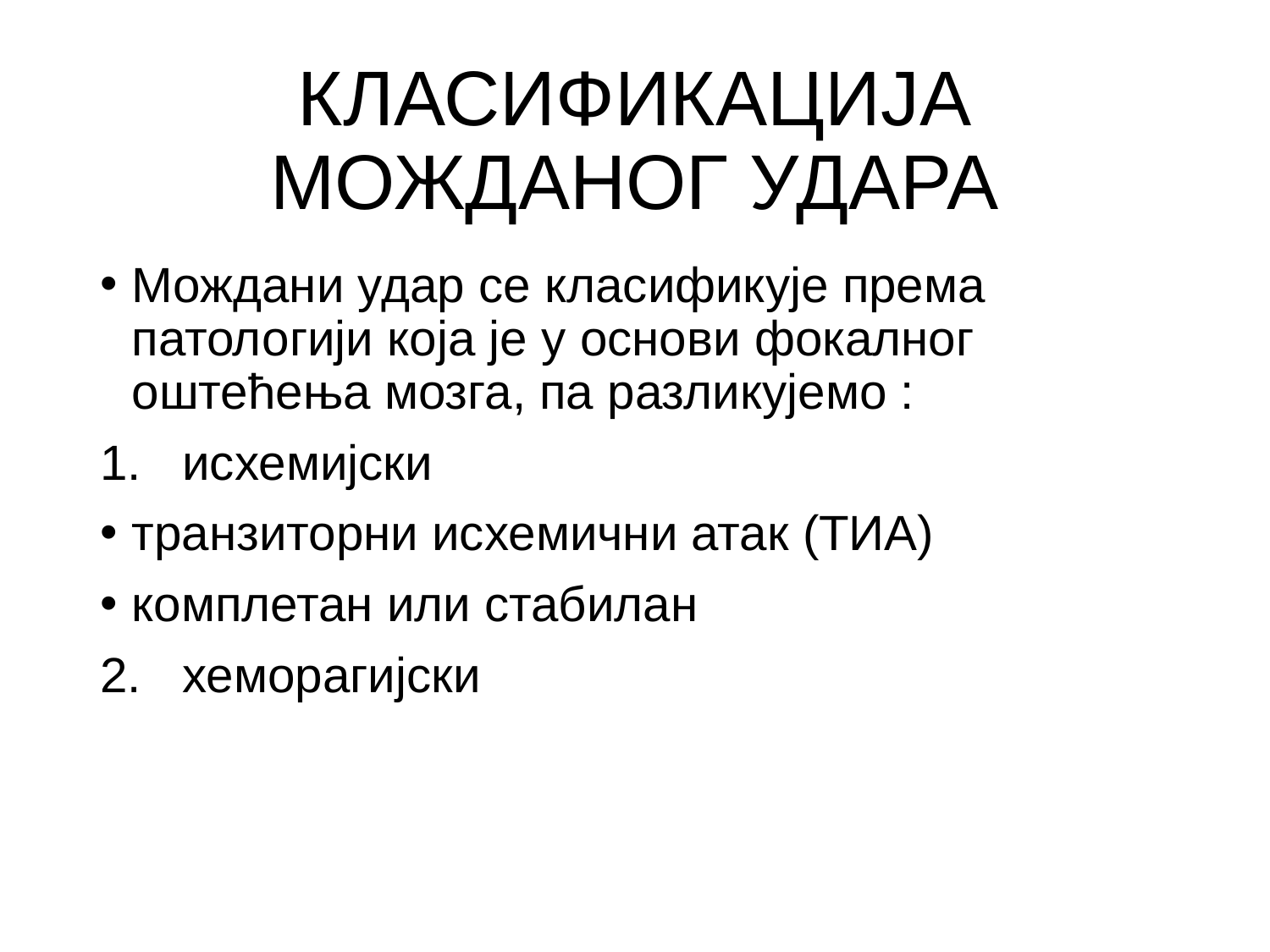

# КЛАСИФИКАЦИЈА МОЖДАНОГ УДАРА
Мождани удар се класификује према патологији која је у основи фокалног оштећења мозга, па разликујемо :
1.   исхемијски
транзиторни исхемични атак (ТИА)
комплетан или стабилан
2.   хеморагијски